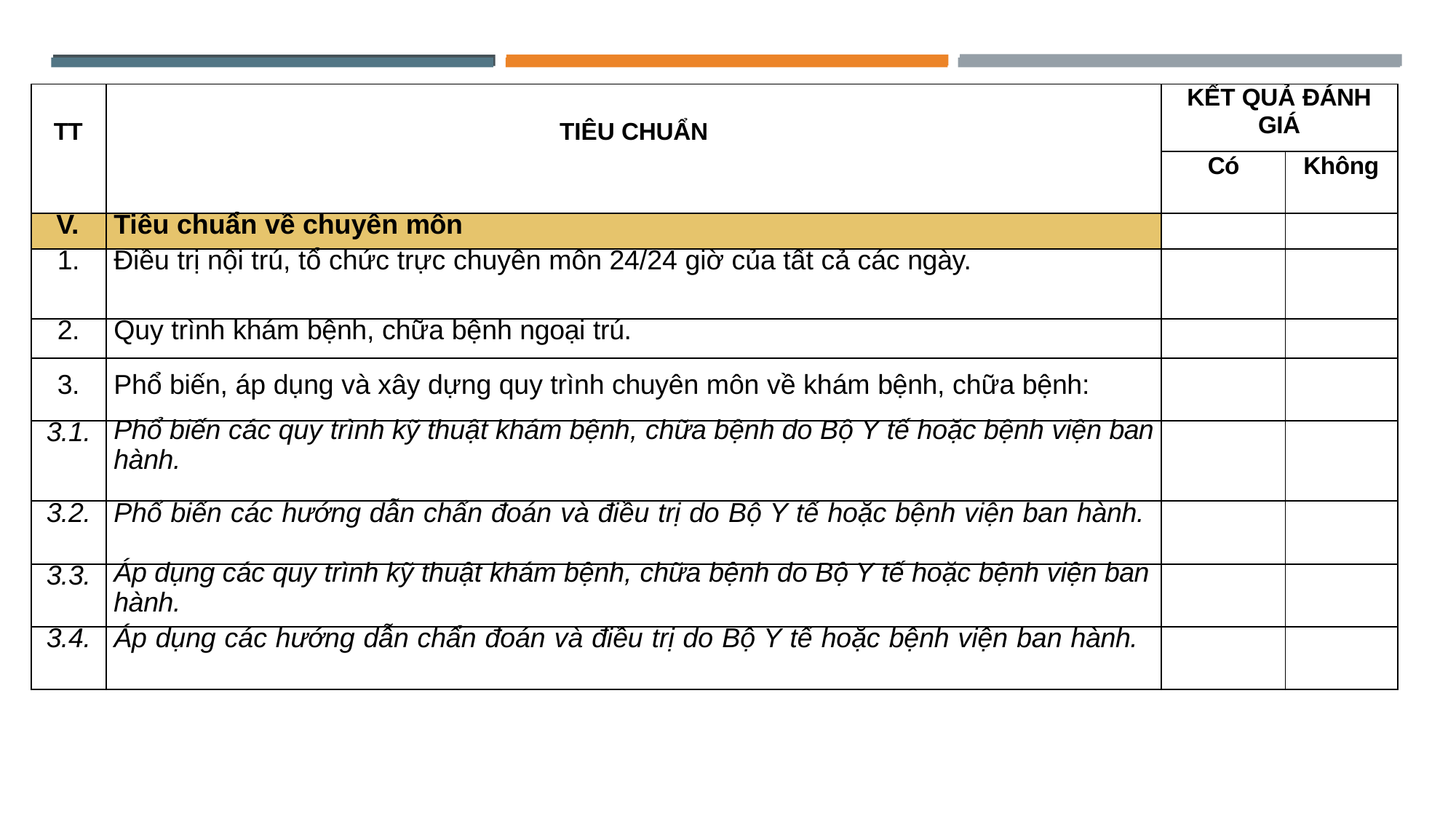

| TT | TIÊU CHUẨN | KẾT QUẢ ĐÁNH GIÁ |  |
| --- | --- | --- | --- |
|  |  | Có | Không |
| V. | Tiêu chuẩn về chuyên môn |  |  |
| 1. | Điều trị nội trú, tổ chức trực chuyên môn 24/24 giờ của tất cả các ngày. |  |  |
| 2. | Quy trình khám bệnh, chữa bệnh ngoại trú. |  |  |
| 3. | Phổ biến, áp dụng và xây dựng quy trình chuyên môn về khám bệnh, chữa bệnh: |  |  |
| 3.1. | Phổ biến các quy trình kỹ thuật khám bệnh, chữa bệnh do Bộ Y tế hoặc bệnh viện ban hành. |  |  |
| 3.2. | Phổ biến các hướng dẫn chẩn đoán và điều trị do Bộ Y tế hoặc bệnh viện ban hành. |  |  |
| 3.3. | Áp dụng các quy trình kỹ thuật khám bệnh, chữa bệnh do Bộ Y tế hoặc bệnh viện ban hành. |  |  |
| 3.4. | Áp dụng các hướng dẫn chẩn đoán và điều trị do Bộ Y tế hoặc bệnh viện ban hành. |  |  |